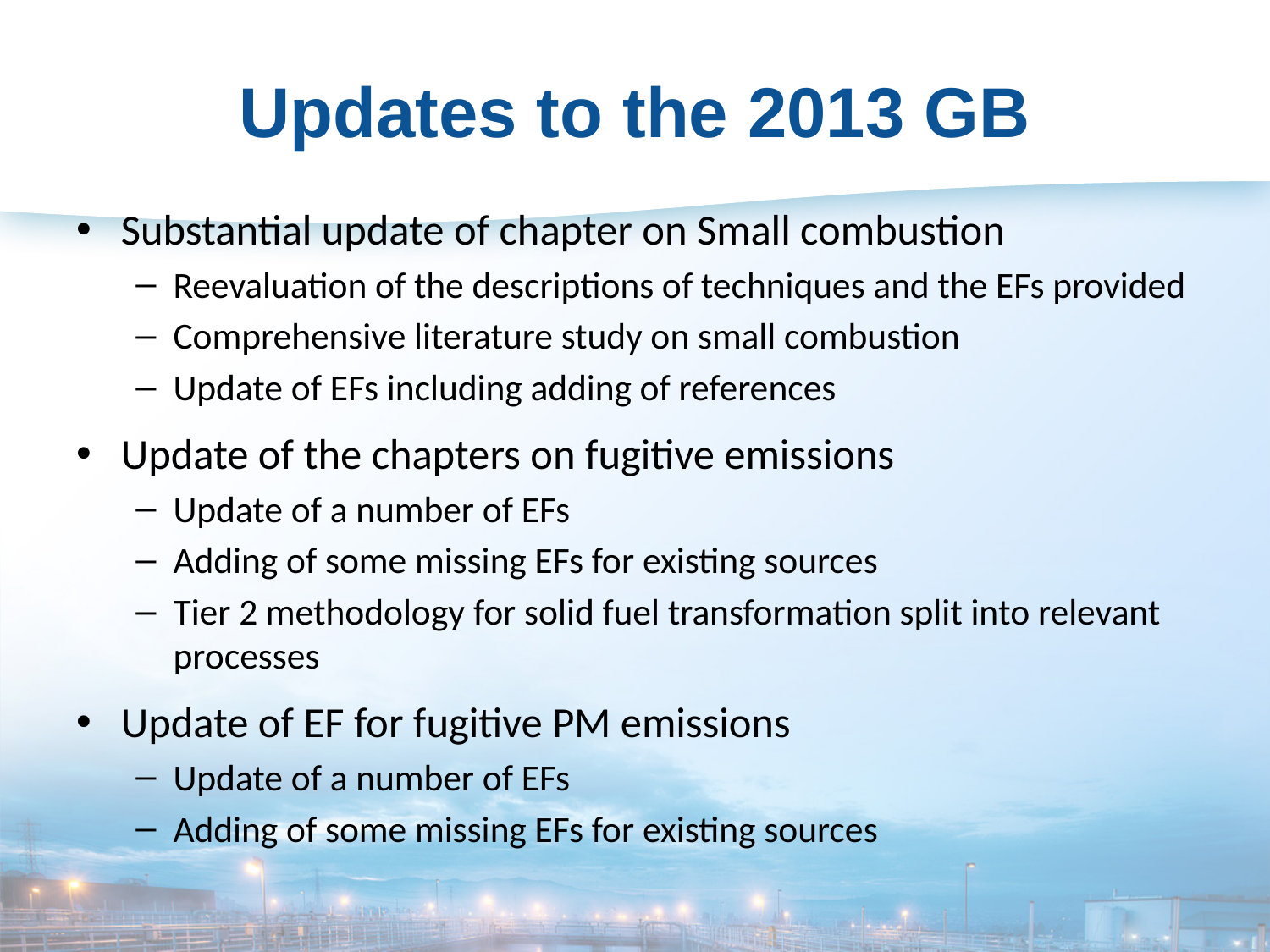

# Updates to the 2013 GB
Substantial update of chapter on Small combustion
Reevaluation of the descriptions of techniques and the EFs provided
Comprehensive literature study on small combustion
Update of EFs including adding of references
Update of the chapters on fugitive emissions
Update of a number of EFs
Adding of some missing EFs for existing sources
Tier 2 methodology for solid fuel transformation split into relevant processes
Update of EF for fugitive PM emissions
Update of a number of EFs
Adding of some missing EFs for existing sources